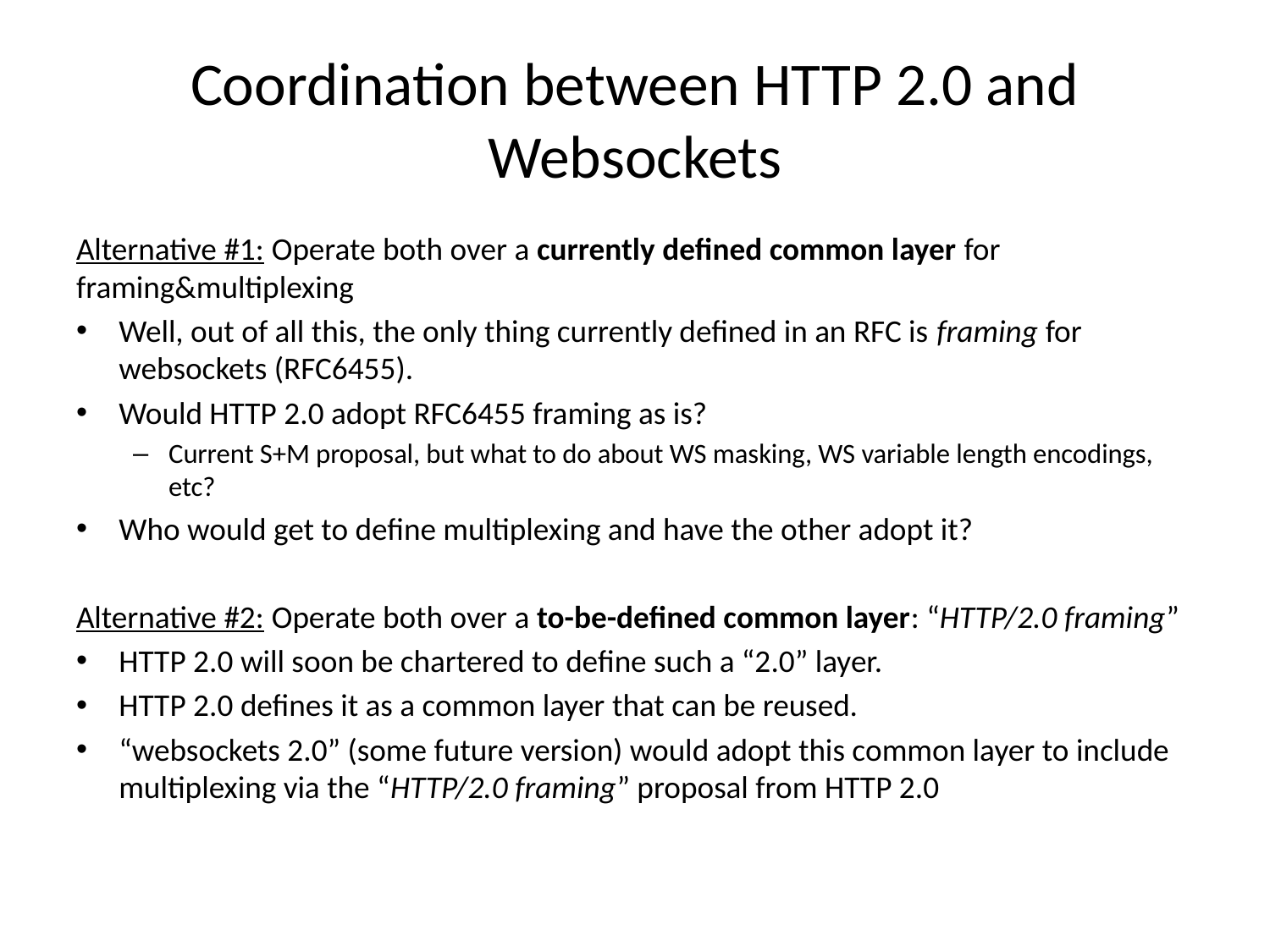

# Coordination between HTTP 2.0 and Websockets
Alternative #1: Operate both over a currently defined common layer for framing&multiplexing
Well, out of all this, the only thing currently defined in an RFC is framing for websockets (RFC6455).
Would HTTP 2.0 adopt RFC6455 framing as is?
Current S+M proposal, but what to do about WS masking, WS variable length encodings, etc?
Who would get to define multiplexing and have the other adopt it?

Alternative #2: Operate both over a to-be-defined common layer: “HTTP/2.0 framing”
HTTP 2.0 will soon be chartered to define such a “2.0” layer.
HTTP 2.0 defines it as a common layer that can be reused.
“websockets 2.0” (some future version) would adopt this common layer to include multiplexing via the “HTTP/2.0 framing” proposal from HTTP 2.0